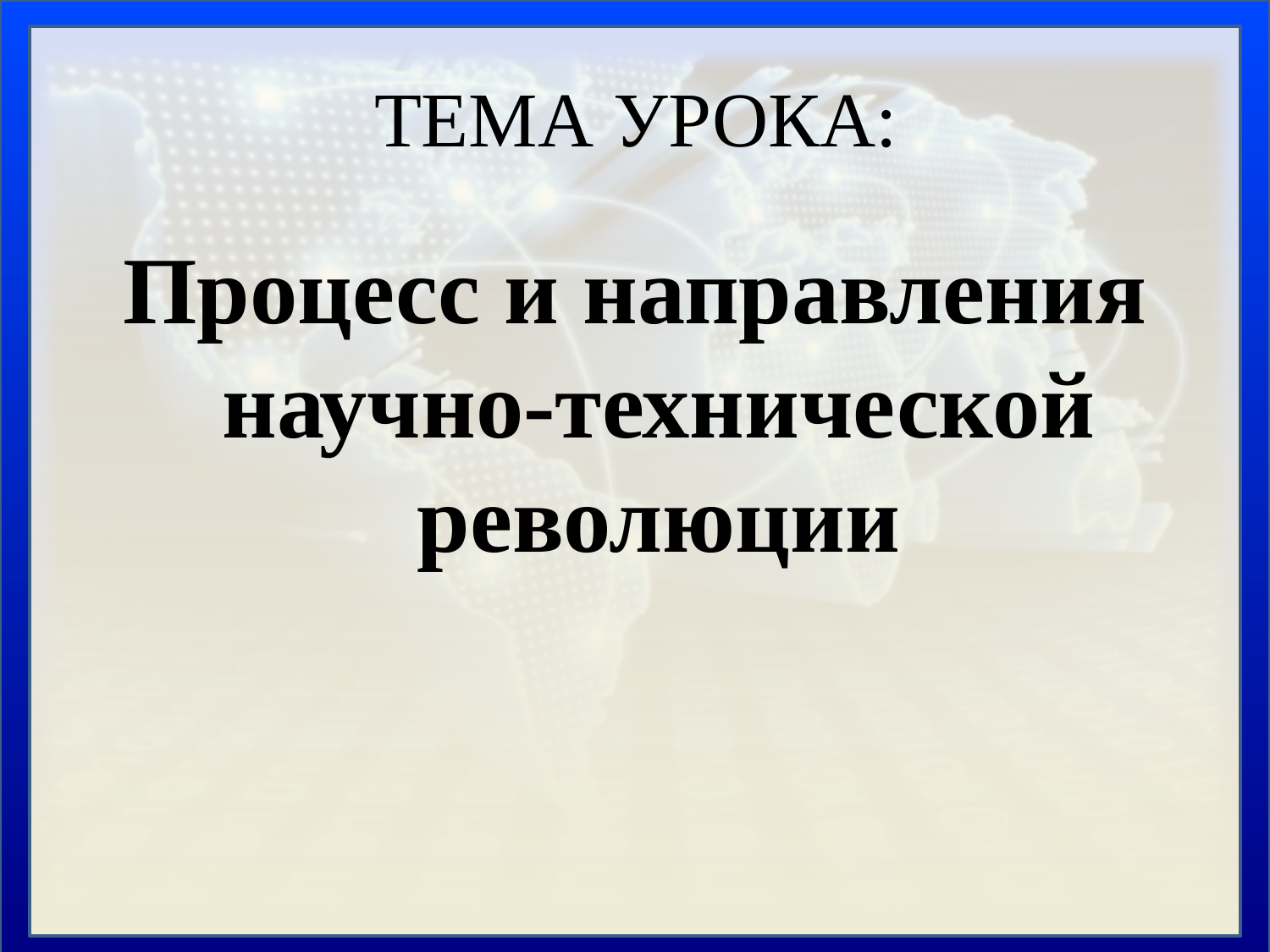

# ТЕМА УРОКА:
Процесс и направления научно-технической революции